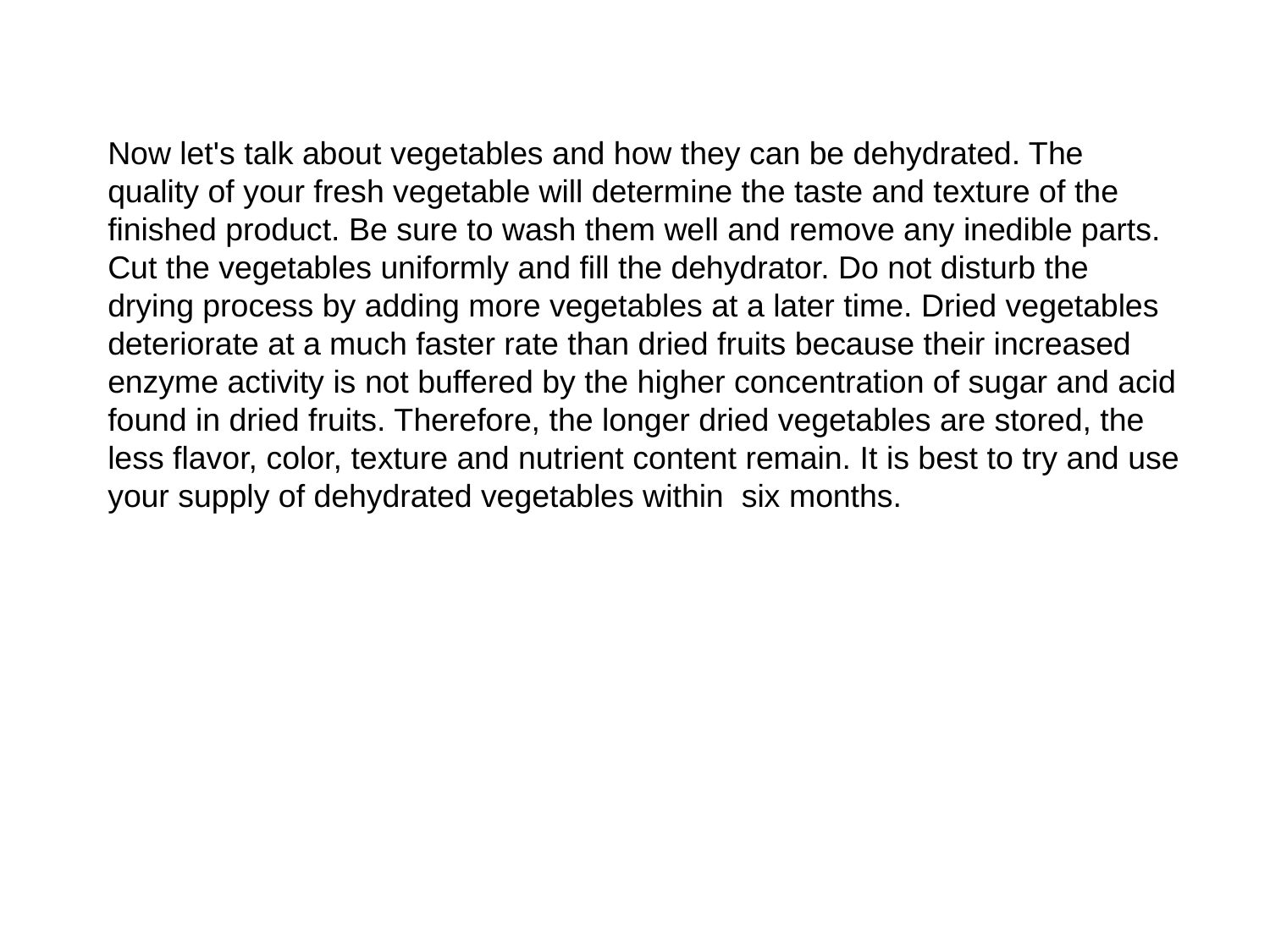

Now let's talk about vegetables and how they can be dehydrated. The quality of your fresh vegetable will determine the taste and texture of the finished product. Be sure to wash them well and remove any inedible parts. Cut the vegetables uniformly and fill the dehydrator. Do not disturb the drying process by adding more vegetables at a later time. Dried vegetables deteriorate at a much faster rate than dried fruits because their increased enzyme activity is not buffered by the higher concentration of sugar and acid found in dried fruits. Therefore, the longer dried vegetables are stored, the less flavor, color, texture and nutrient content remain. It is best to try and use your supply of dehydrated vegetables within  six months.